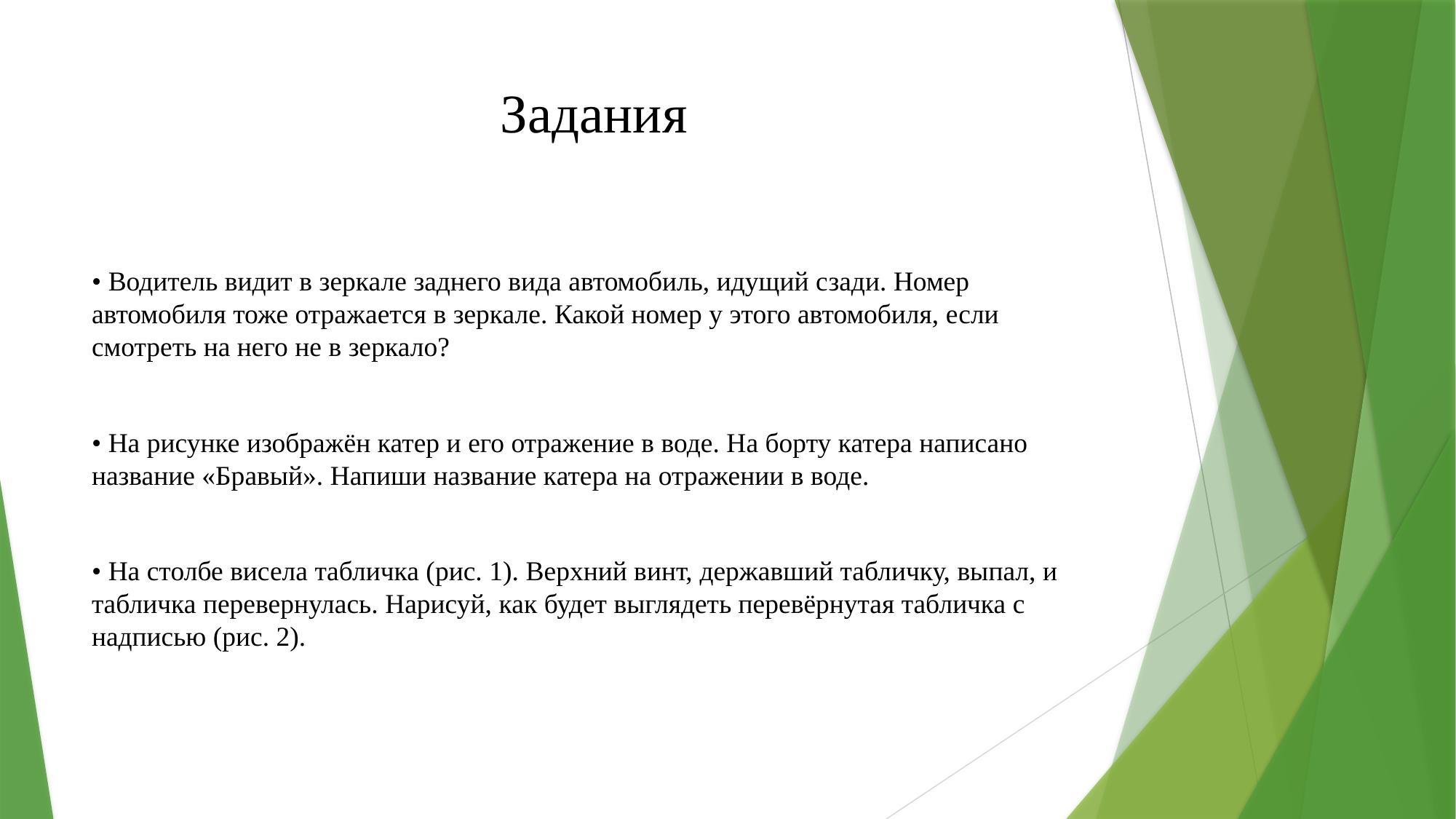

# Задания
• Водитель видит в зеркале заднего вида автомобиль, идущий сзади. Номер автомобиля тоже отражается в зеркале. Какой номер у этого автомобиля, если смотреть на него не в зеркало?

• На рисунке изображён катер и его отражение в воде. На борту катера написано название «Бравый». Напиши название катера на отражении в воде.

• На столбе висела табличка (рис. 1). Верхний винт, державший табличку, выпал, и табличка перевернулась. Нарисуй, как будет выглядеть перевёрнутая табличка с надписью (рис. 2).